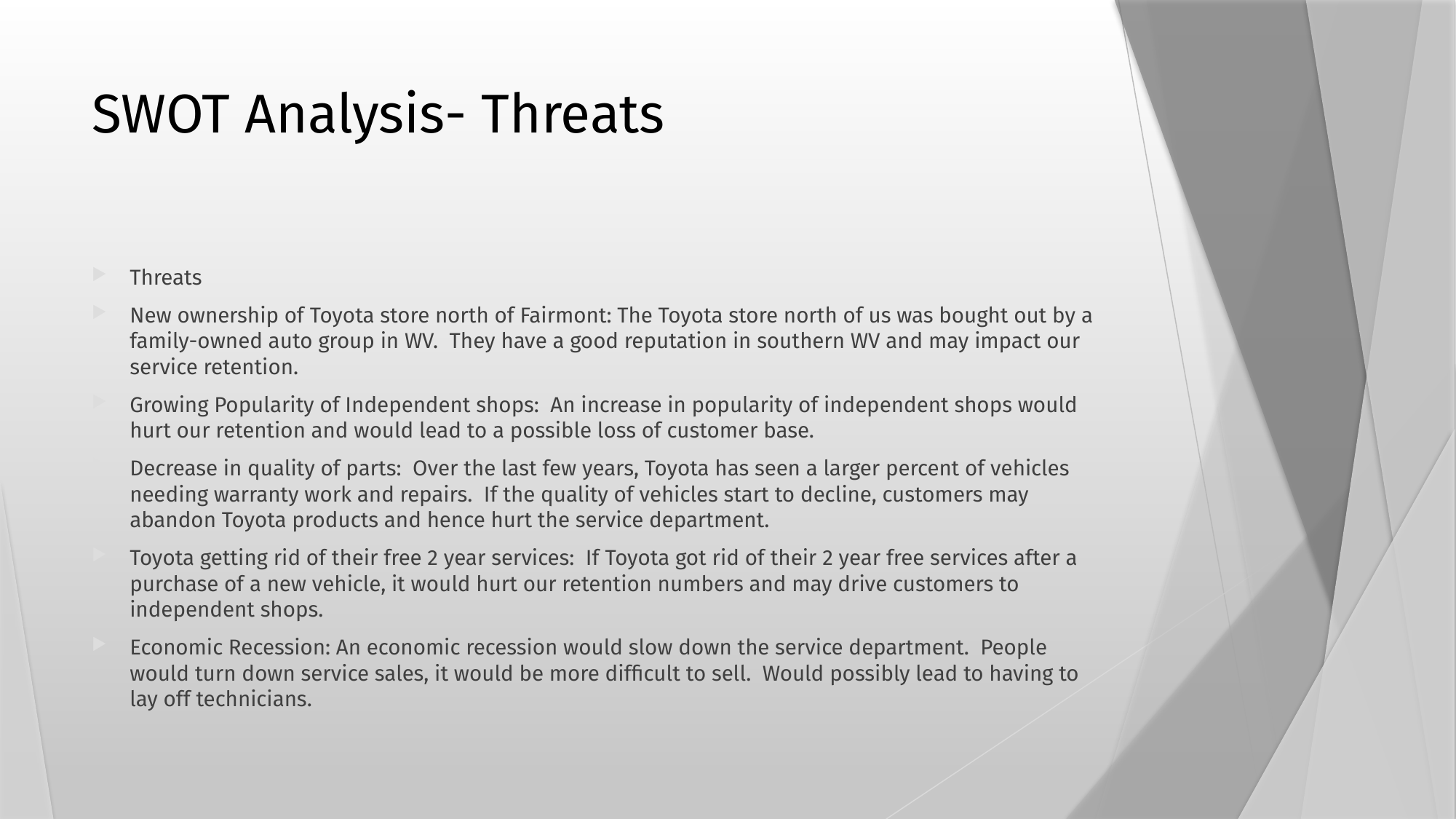

# SWOT Analysis- Threats
Threats
New ownership of Toyota store north of Fairmont: The Toyota store north of us was bought out by a family-owned auto group in WV.  They have a good reputation in southern WV and may impact our service retention.
Growing Popularity of Independent shops:  An increase in popularity of independent shops would hurt our retention and would lead to a possible loss of customer base.
Decrease in quality of parts:  Over the last few years, Toyota has seen a larger percent of vehicles needing warranty work and repairs.  If the quality of vehicles start to decline, customers may abandon Toyota products and hence hurt the service department.
Toyota getting rid of their free 2 year services:  If Toyota got rid of their 2 year free services after a purchase of a new vehicle, it would hurt our retention numbers and may drive customers to independent shops.
Economic Recession: An economic recession would slow down the service department.  People would turn down service sales, it would be more difficult to sell.  Would possibly lead to having to lay off technicians.